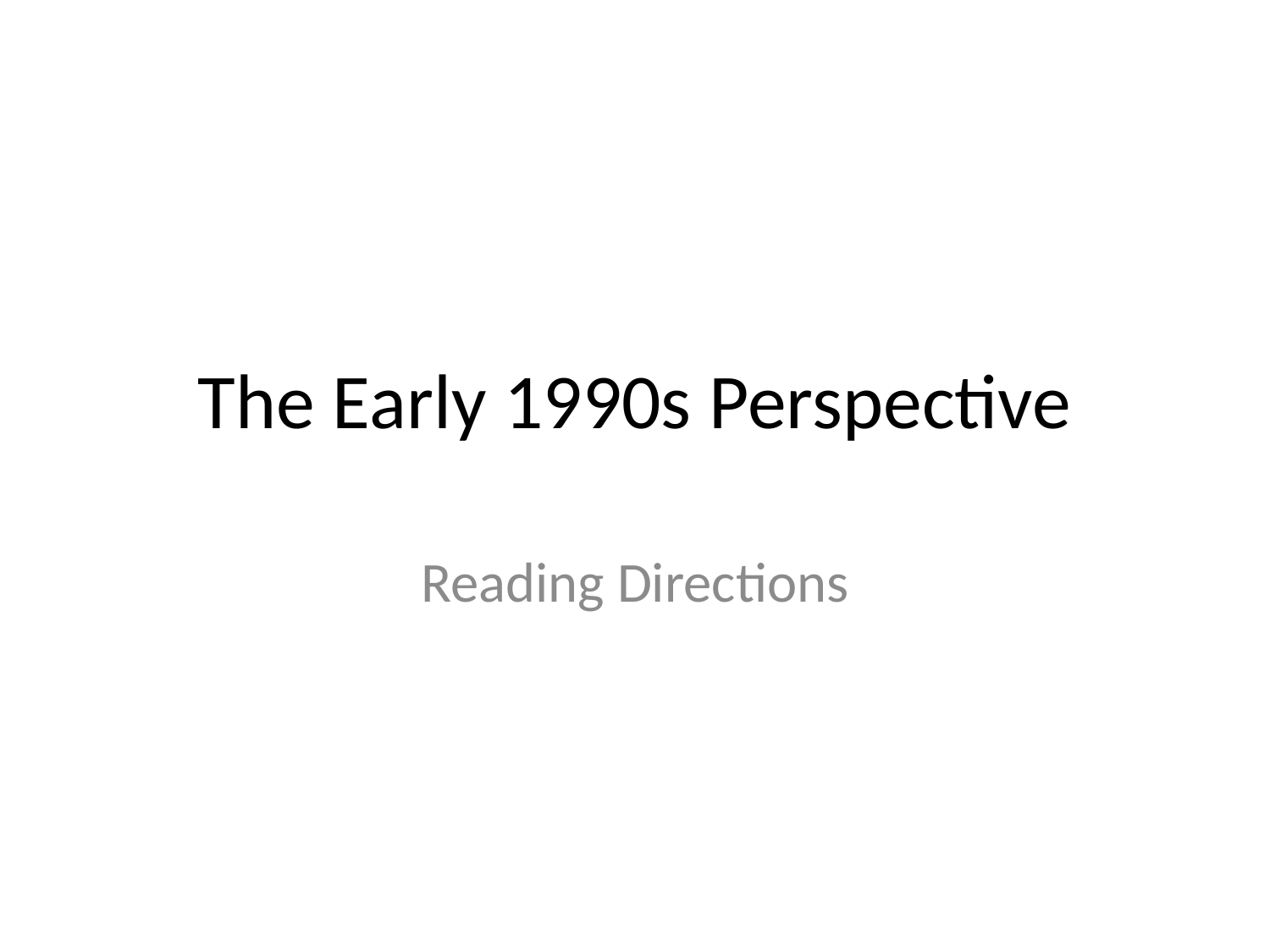

# The Early 1990s Perspective
Reading Directions